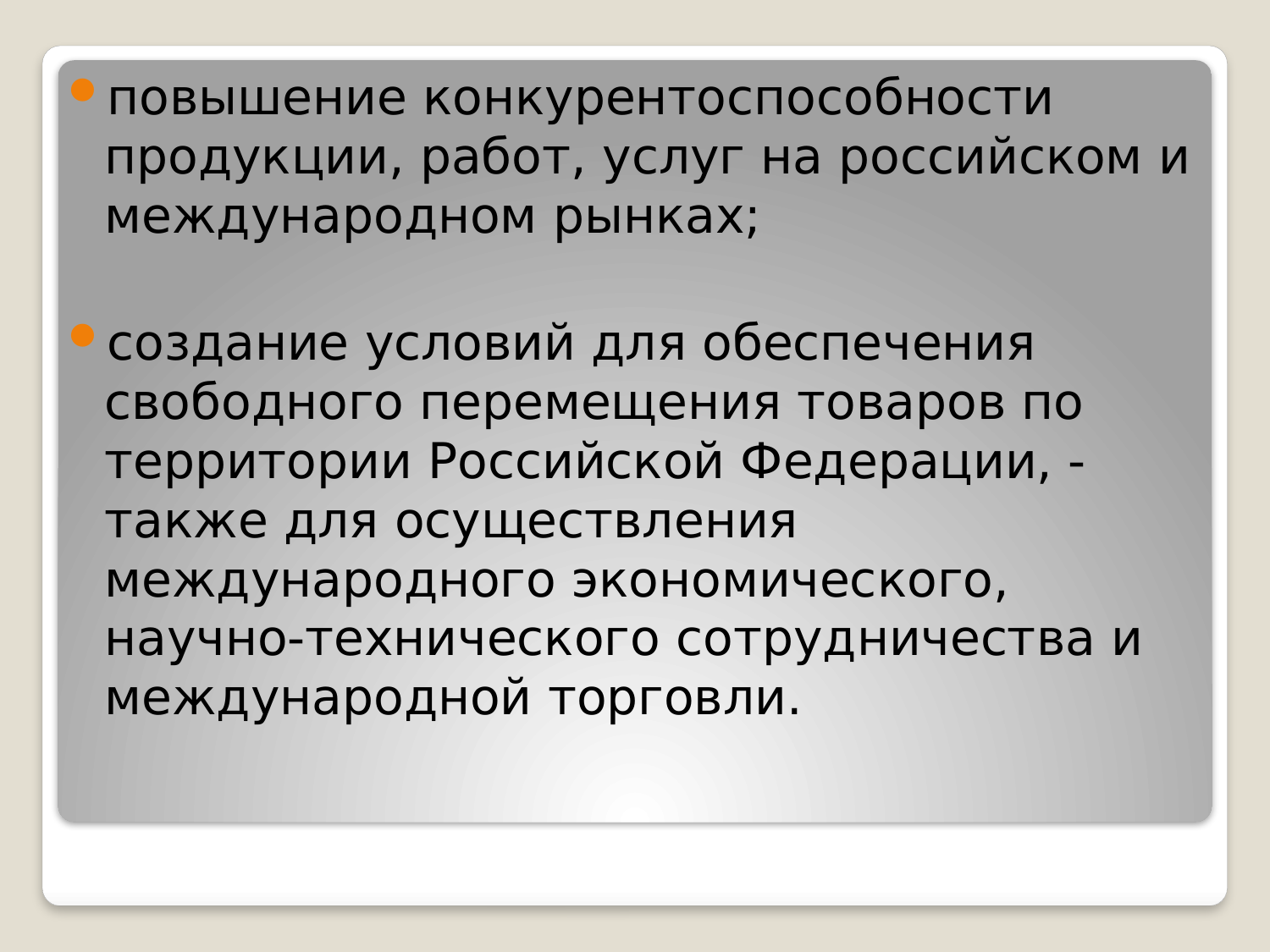

повышение конкурентоспособности продукции, работ, услуг на российском и международном рынках;

создание условий для обеспечения свободного перемещения товаров по территории Российской Федерации, - также для осуществления международного экономического, научно-технического сотрудничества и международной торговли.